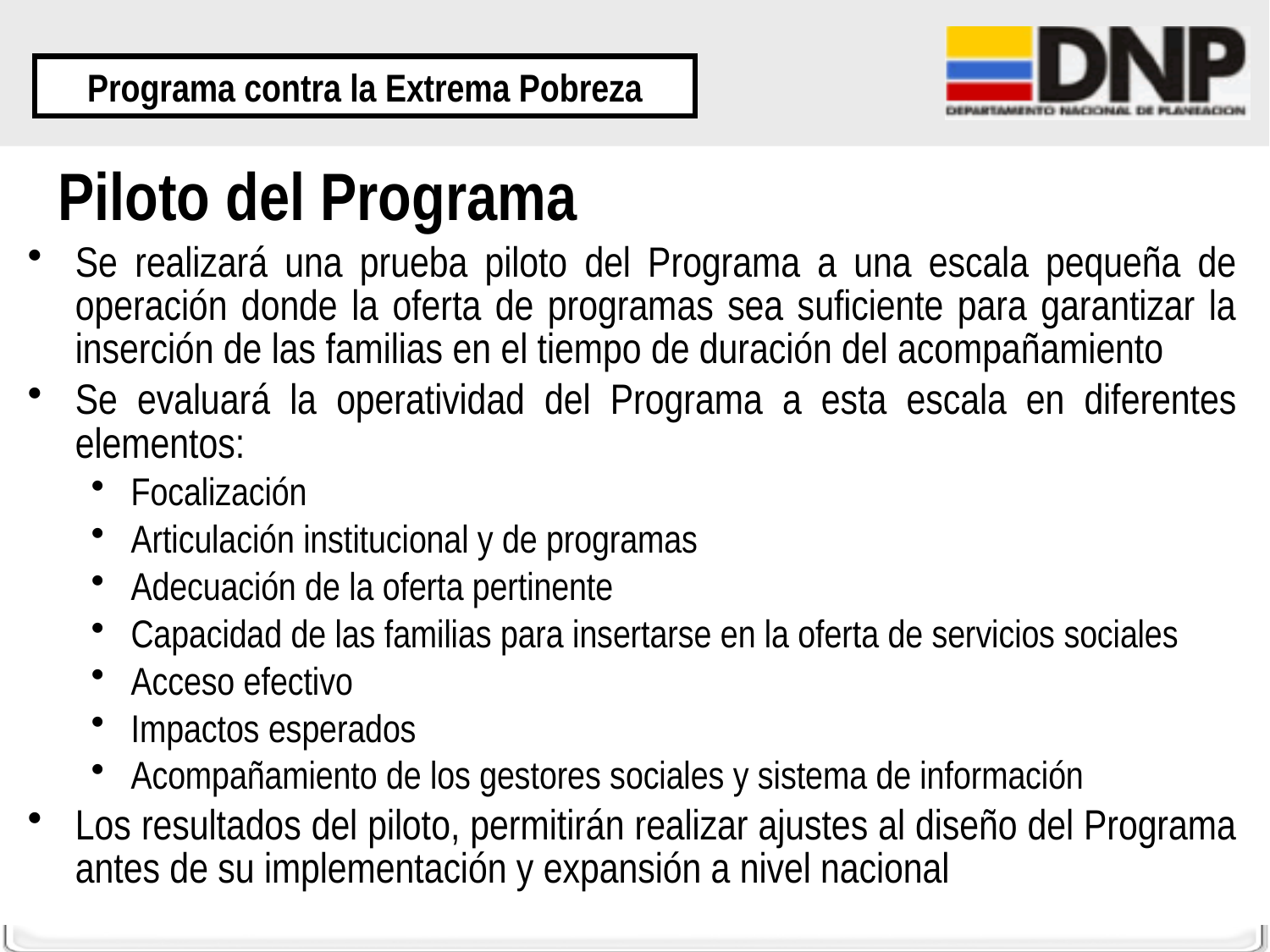

Programa contra la Extrema Pobreza
# Piloto del Programa
Se realizará una prueba piloto del Programa a una escala pequeña de operación donde la oferta de programas sea suficiente para garantizar la inserción de las familias en el tiempo de duración del acompañamiento
Se evaluará la operatividad del Programa a esta escala en diferentes elementos:
Focalización
Articulación institucional y de programas
Adecuación de la oferta pertinente
Capacidad de las familias para insertarse en la oferta de servicios sociales
Acceso efectivo
Impactos esperados
Acompañamiento de los gestores sociales y sistema de información
Los resultados del piloto, permitirán realizar ajustes al diseño del Programa antes de su implementación y expansión a nivel nacional